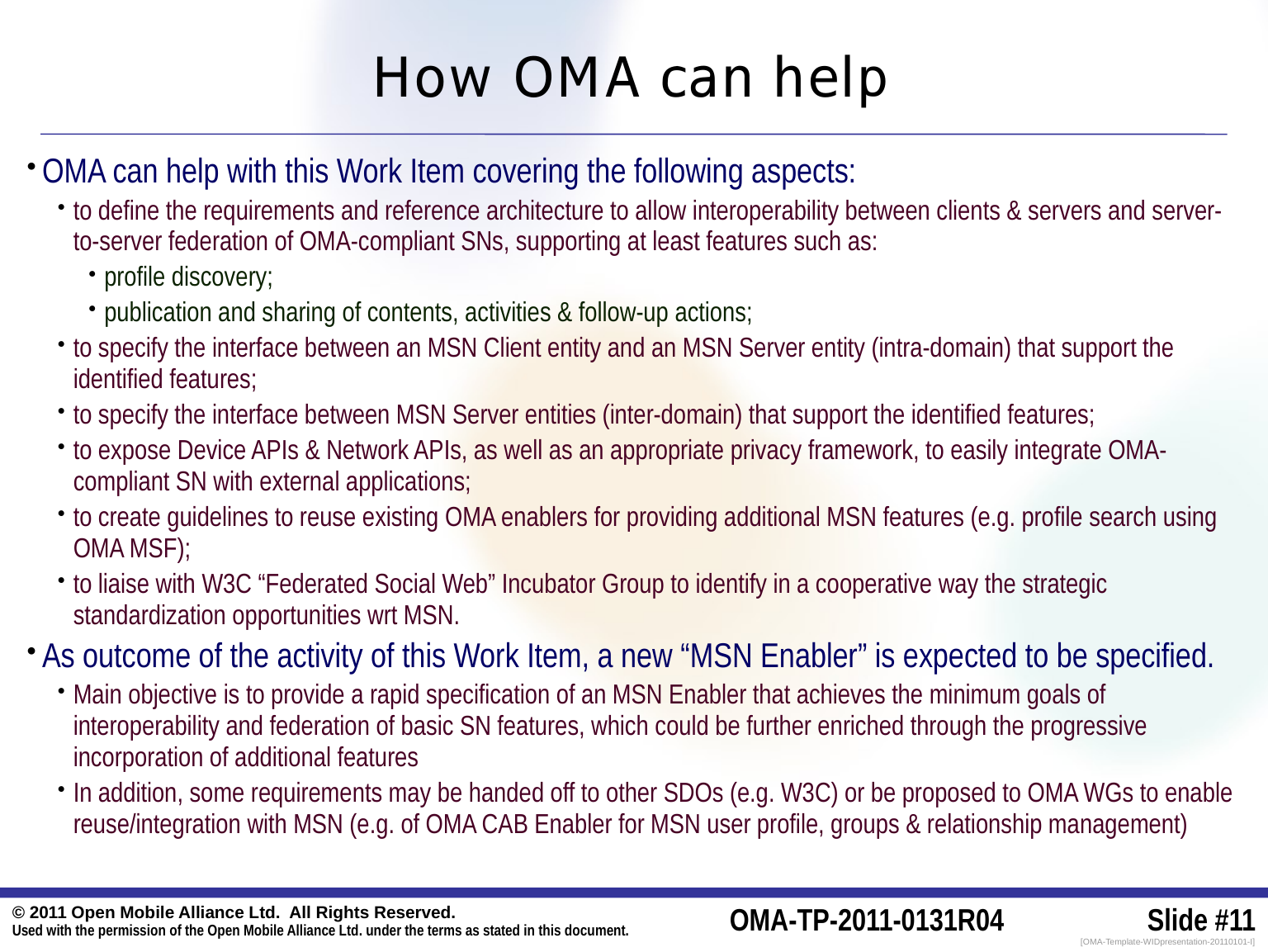

How OMA can help
OMA can help with this Work Item covering the following aspects:
to define the requirements and reference architecture to allow interoperability between clients & servers and server-to-server federation of OMA-compliant SNs, supporting at least features such as:
profile discovery;
publication and sharing of contents, activities & follow-up actions;
to specify the interface between an MSN Client entity and an MSN Server entity (intra-domain) that support the identified features;
to specify the interface between MSN Server entities (inter-domain) that support the identified features;
to expose Device APIs & Network APIs, as well as an appropriate privacy framework, to easily integrate OMA-compliant SN with external applications;
to create guidelines to reuse existing OMA enablers for providing additional MSN features (e.g. profile search using OMA MSF);
to liaise with W3C “Federated Social Web” Incubator Group to identify in a cooperative way the strategic standardization opportunities wrt MSN.
As outcome of the activity of this Work Item, a new “MSN Enabler” is expected to be specified.
Main objective is to provide a rapid specification of an MSN Enabler that achieves the minimum goals of interoperability and federation of basic SN features, which could be further enriched through the progressive incorporation of additional features
In addition, some requirements may be handed off to other SDOs (e.g. W3C) or be proposed to OMA WGs to enable reuse/integration with MSN (e.g. of OMA CAB Enabler for MSN user profile, groups & relationship management)